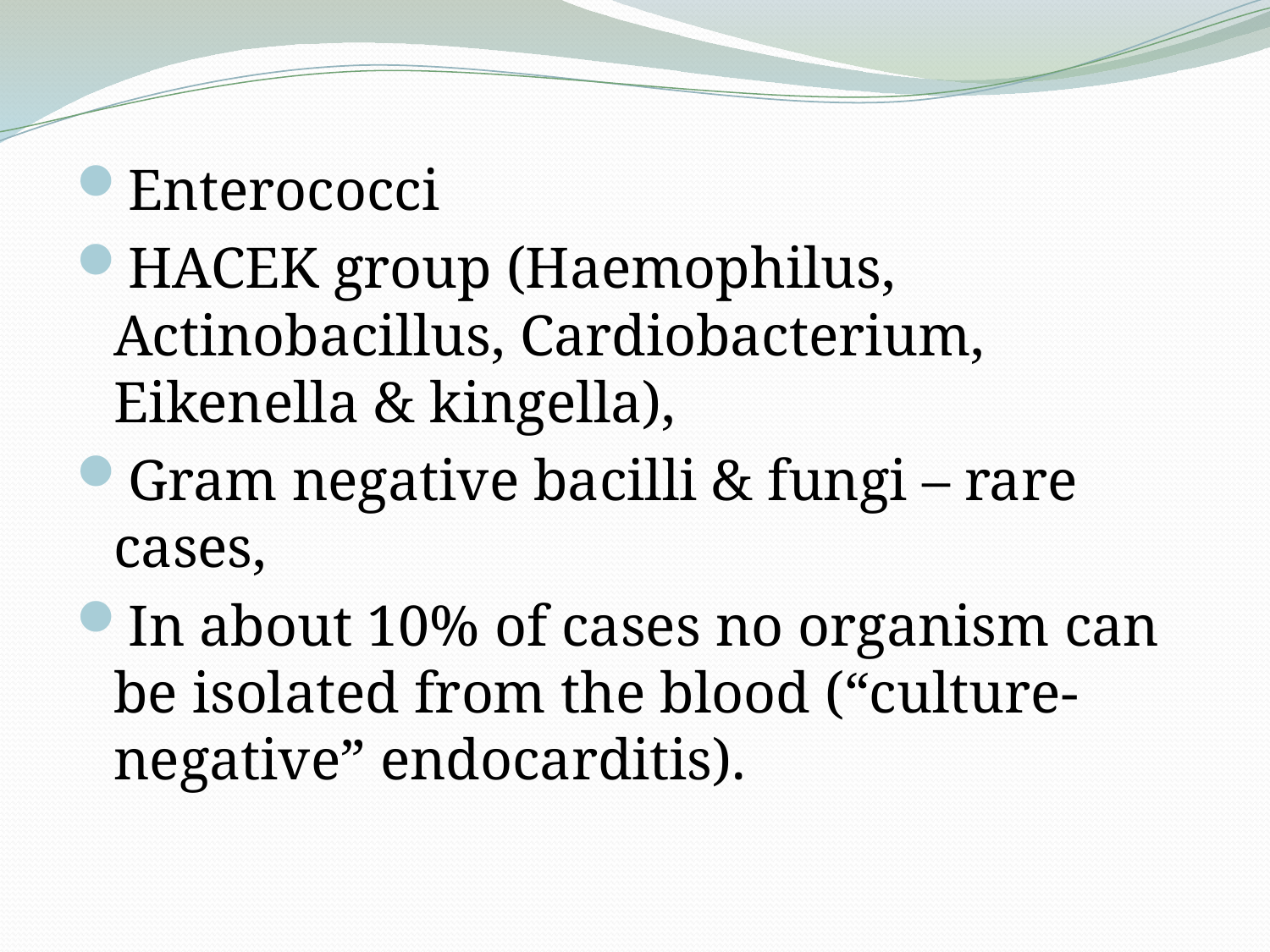

Enterococci
HACEK group (Haemophilus, Actinobacillus, Cardiobacterium, Eikenella & kingella),
Gram negative bacilli & fungi – rare cases,
In about 10% of cases no organism can be isolated from the blood (“culture-negative” endocarditis).